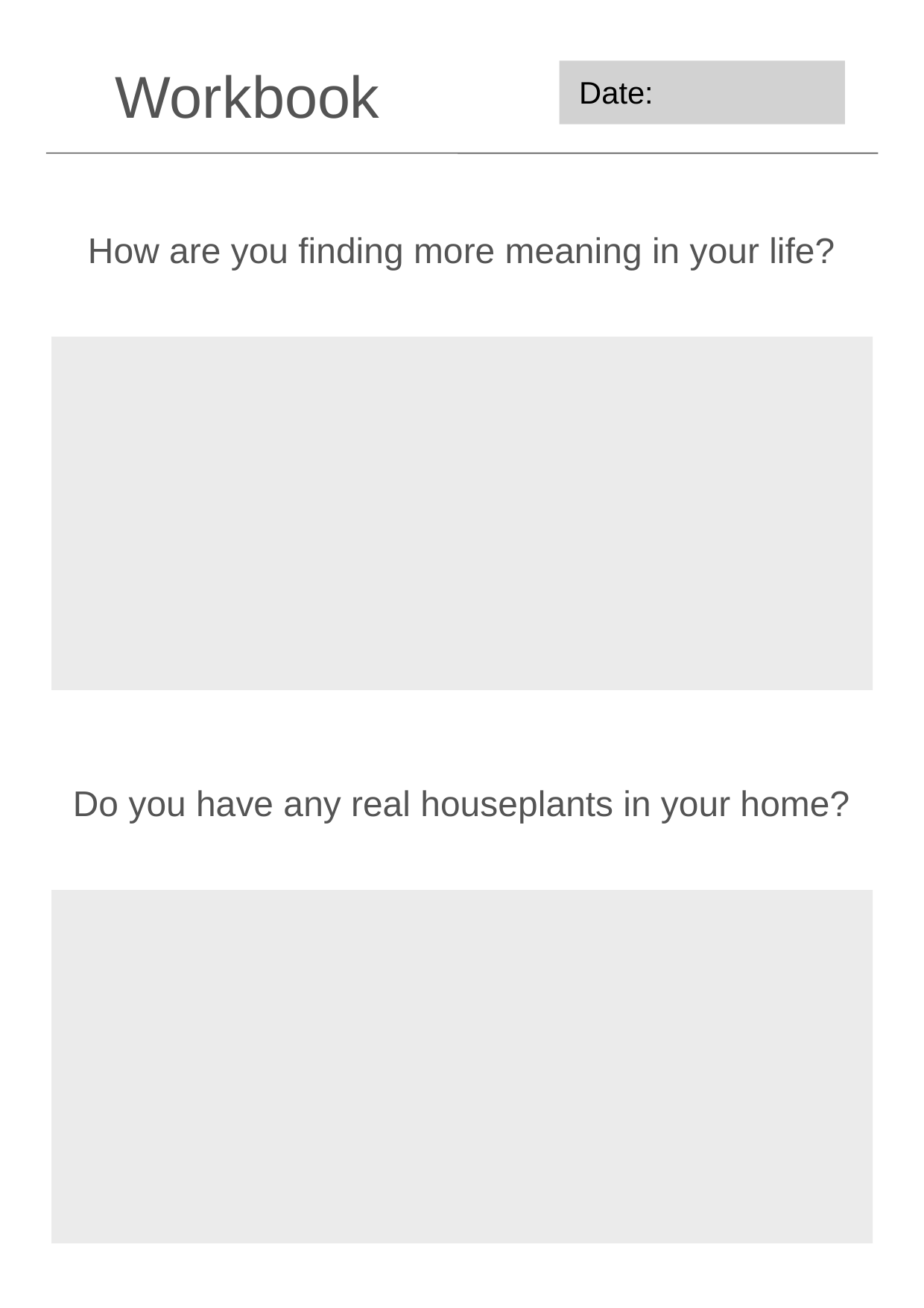

Workbook

Date:

How are you finding more meaning in your life?

Do you have any real houseplants in your home?